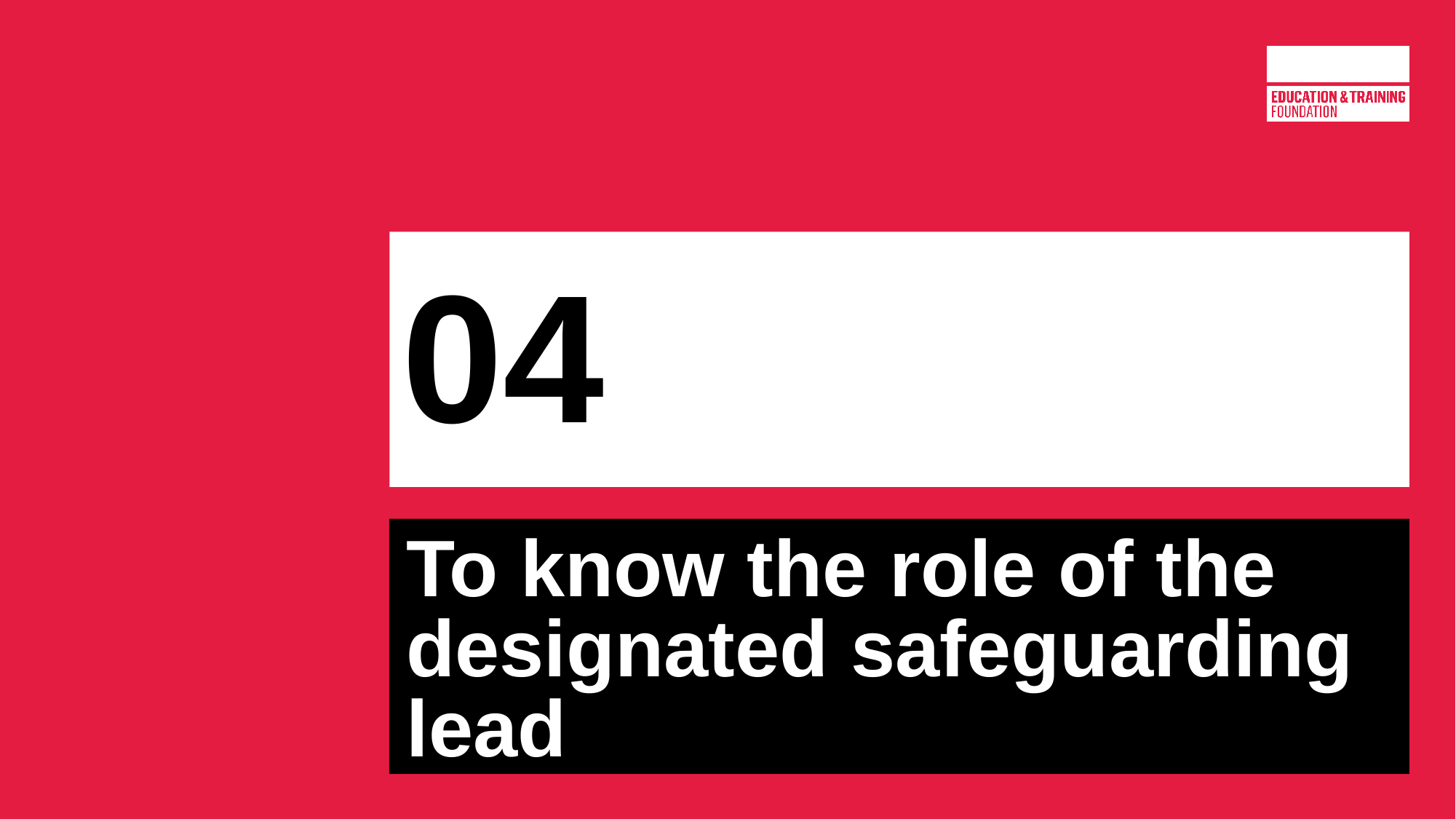

# 04
To know the role of the designated safeguarding lead